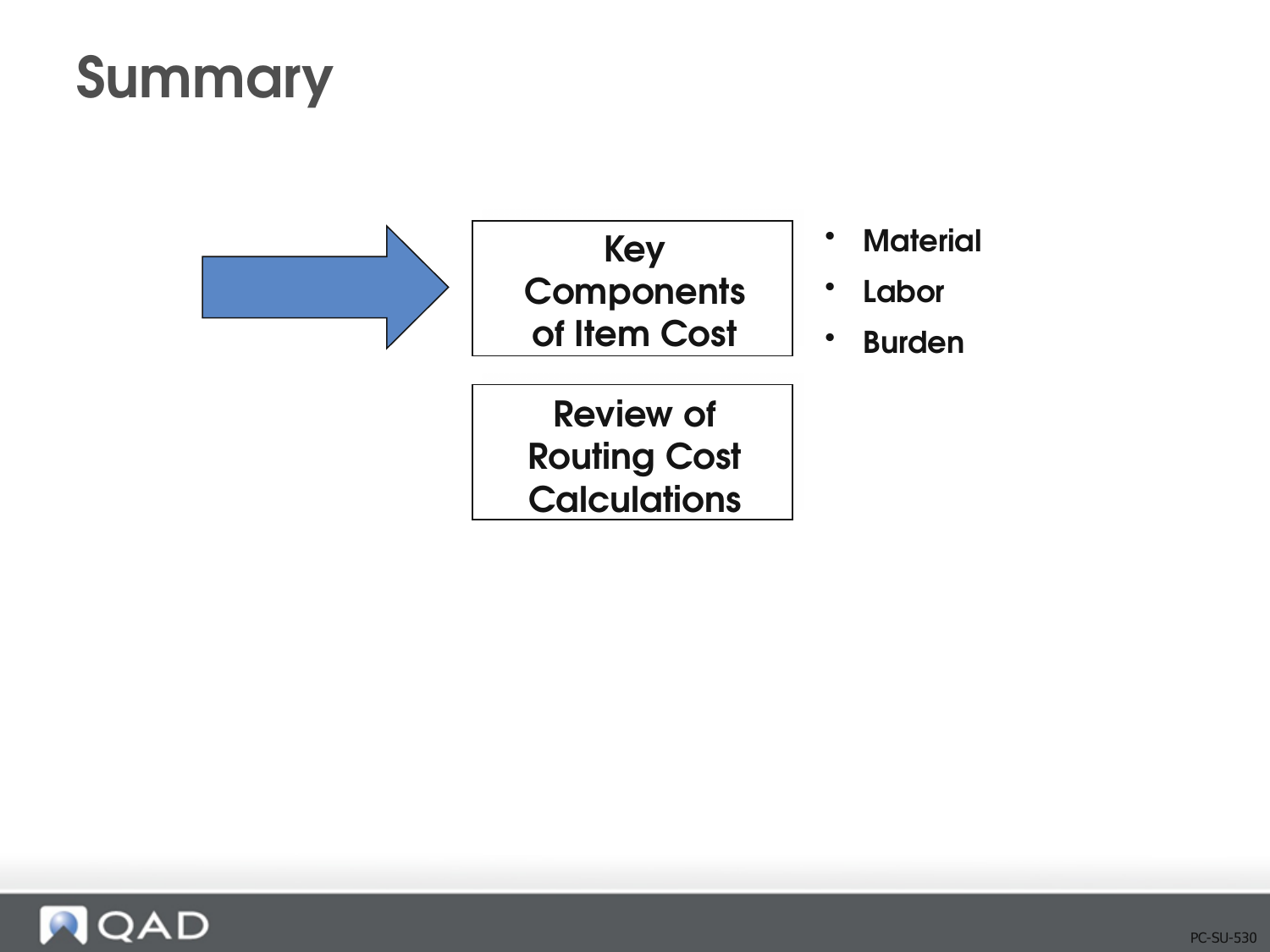

# Summary
 Material
 Labor
 Burden
Key Components of Item Cost

Review of Routing Cost Calculations
PC-SU-530